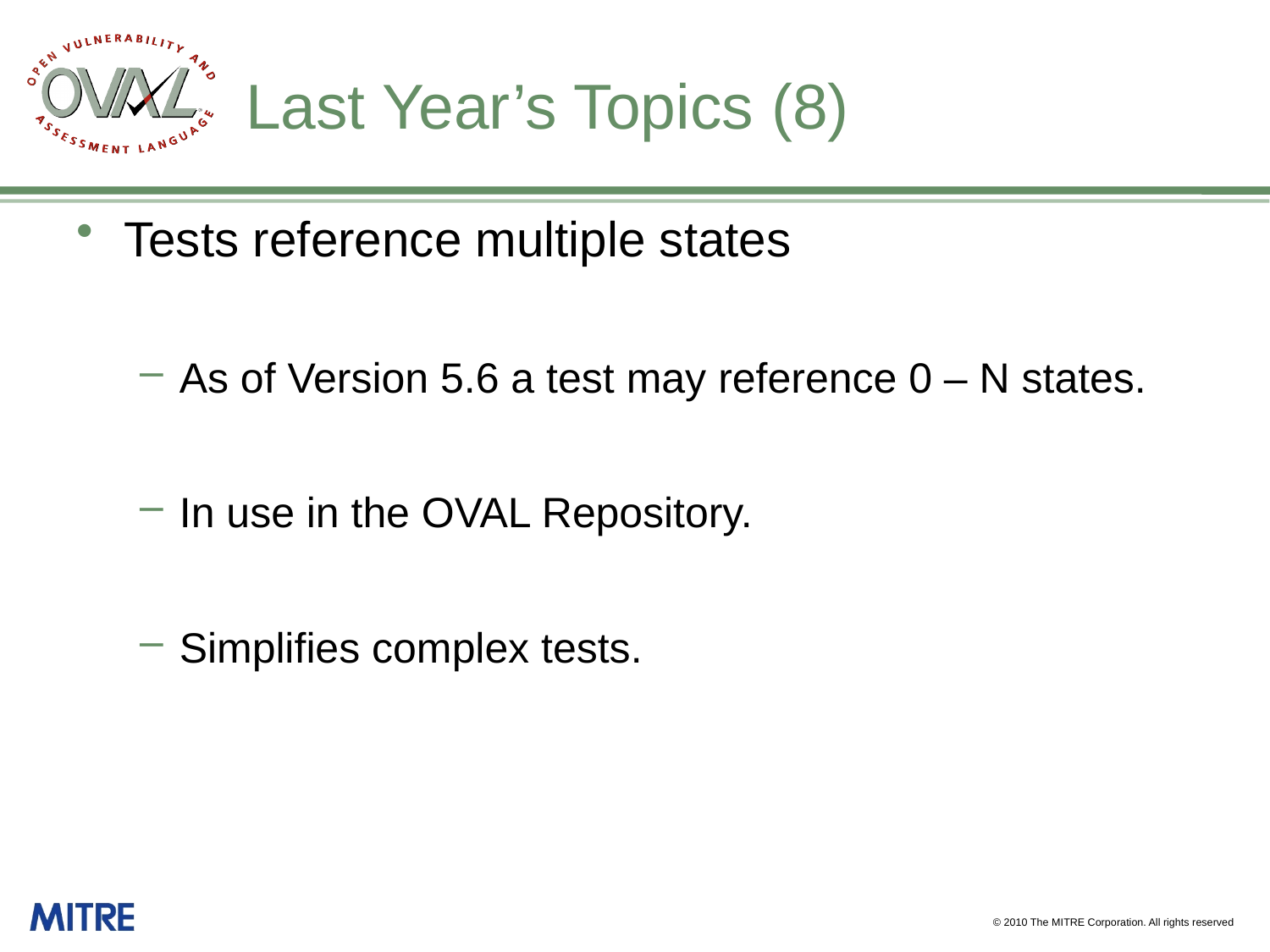

# Last Year’s Topics (8)
Tests reference multiple states

As of Version 5.6 a test may reference 0 – N states.

In use in the OVAL Repository.

Simplifies complex tests.